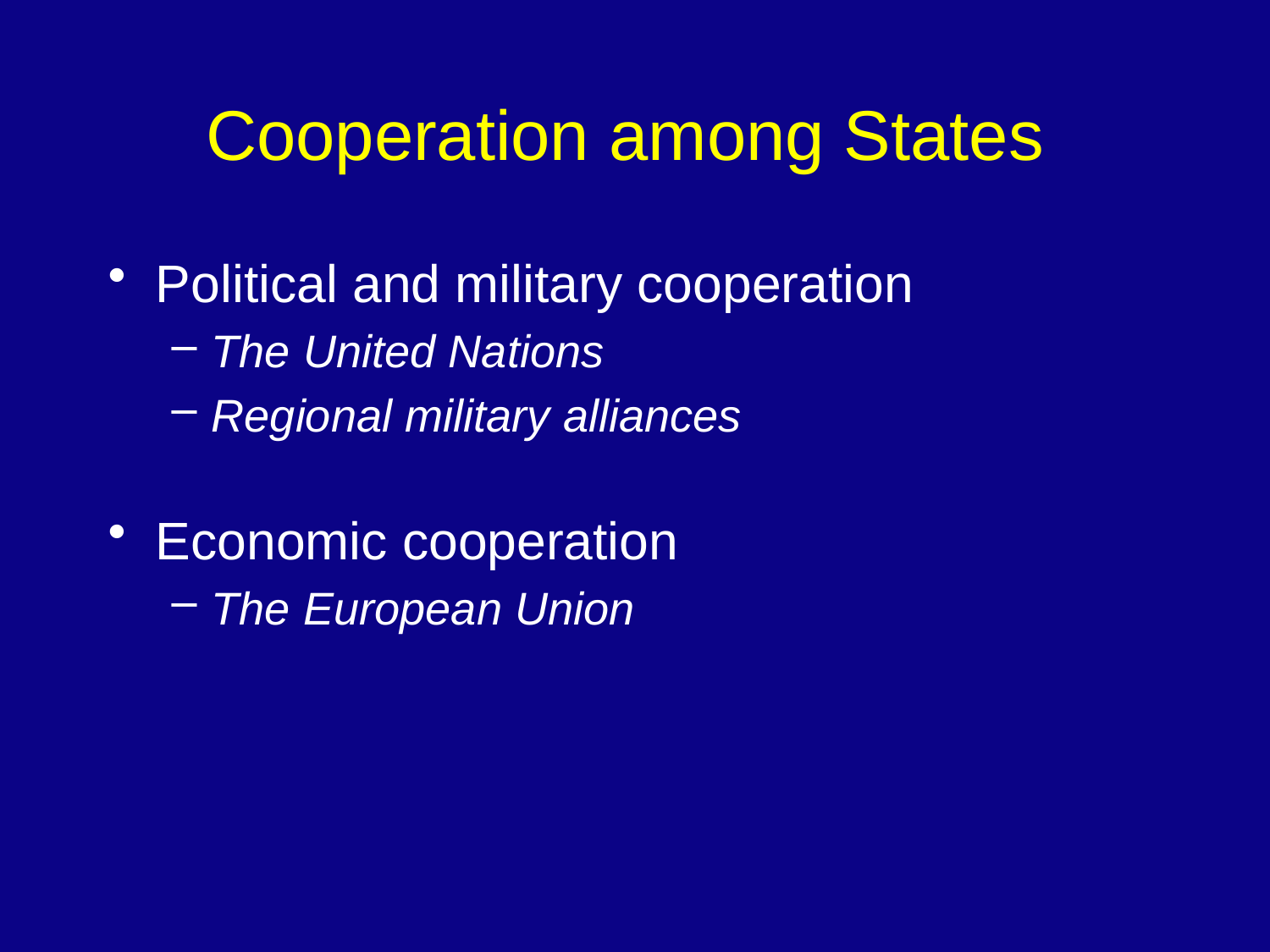

# Cooperation among States
Political and military cooperation
The United Nations
Regional military alliances

Economic cooperation
The European Union